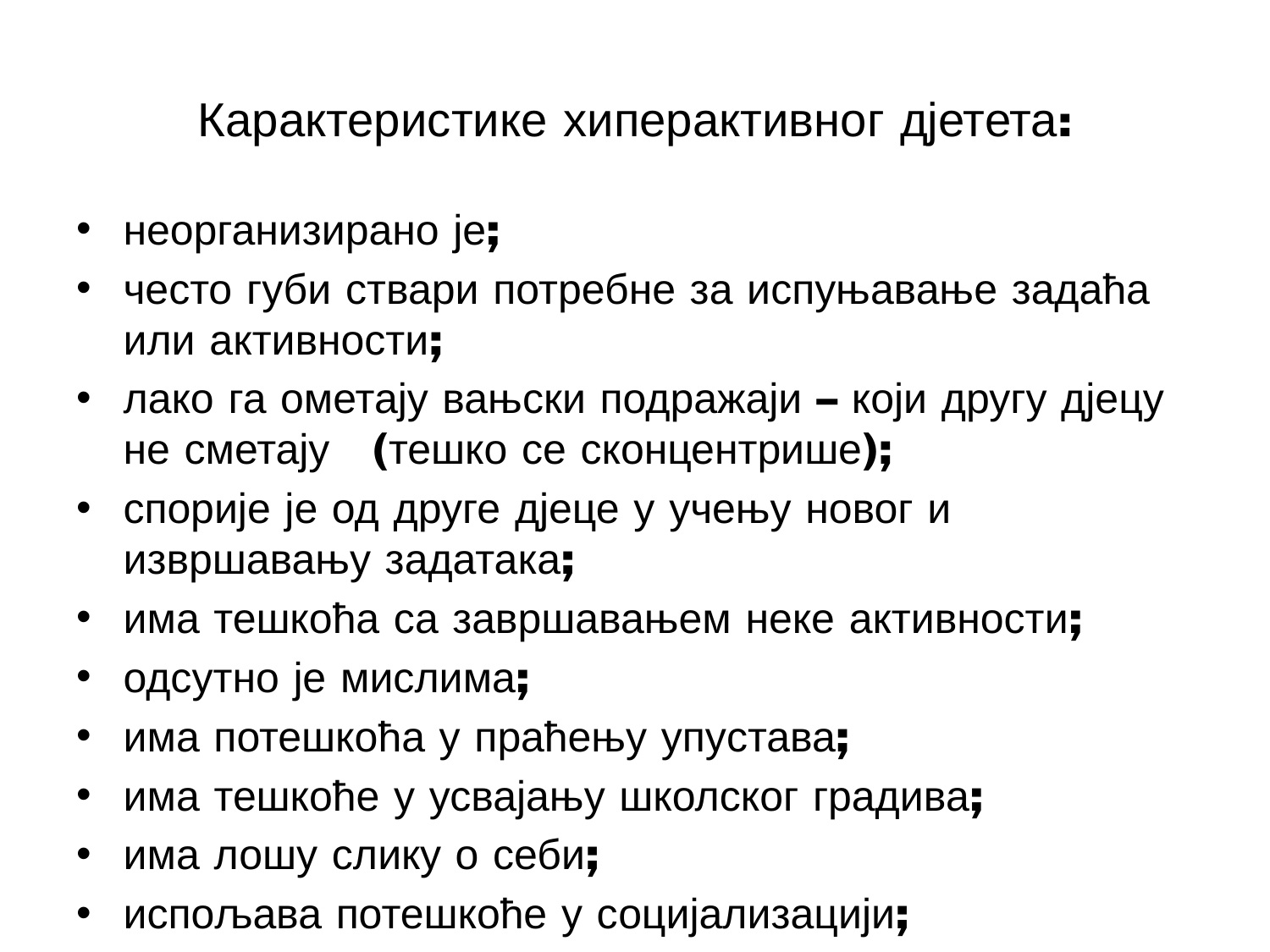

# Карактеристике хиперактивног дјетета:

неорганизирано је;
често губи ствари потребне за испуњавање задаћа или активности;
лако га ометају вањски подражаји – који другу дјецу не сметају   (тешко се сконцентрише);
спорије је од друге дјеце у учењу новог и извршавању задатака;
има тешкоћа са завршавањем неке активности;
одсутно је мислима;
има потешкоћа у праћењу упустава;
има тешкоће у усвајању школског градива;
има лошу слику о себи;
испољава потешкоће у социјализацији;